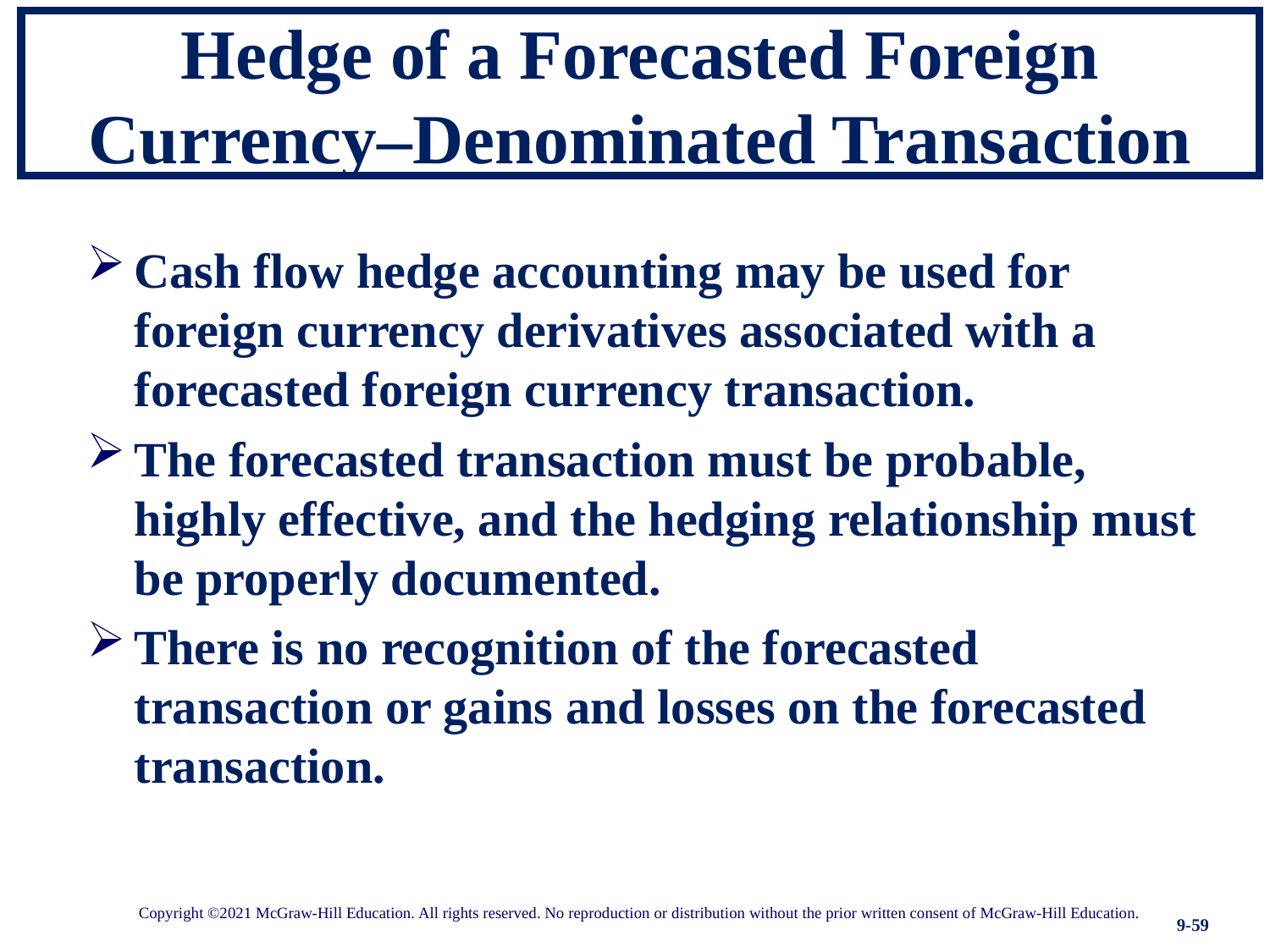

# Hedge of a Forecasted Foreign Currency–Denominated Transaction
Cash flow hedge accounting may be used for foreign currency derivatives associated with a forecasted foreign currency transaction.
The forecasted transaction must be probable, highly effective, and the hedging relationship must be properly documented.
There is no recognition of the forecasted transaction or gains and losses on the forecasted transaction.
Copyright ©2021 McGraw-Hill Education. All rights reserved. No reproduction or distribution without the prior written consent of McGraw-Hill Education.
9-59